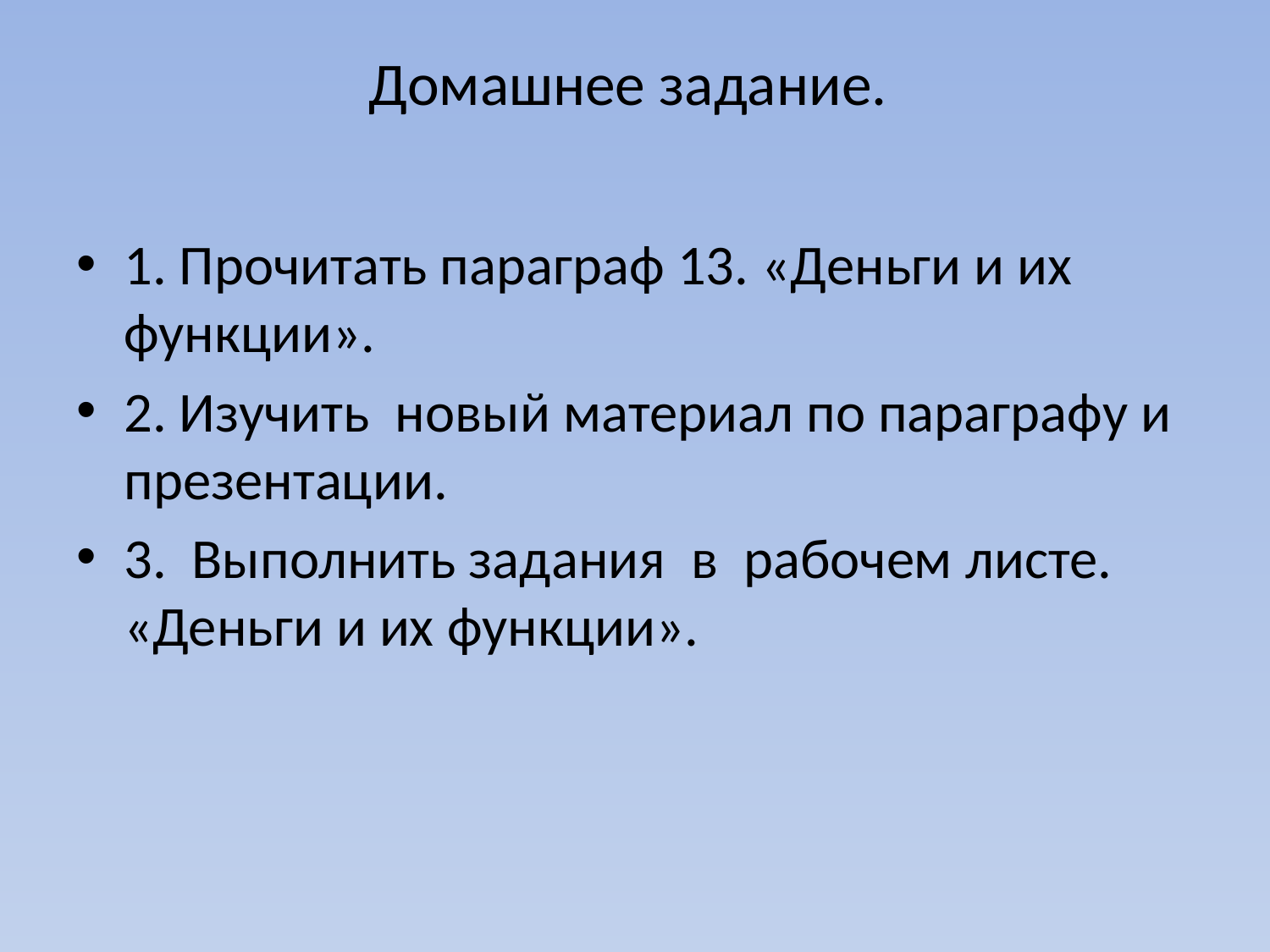

# Домашнее задание.
1. Прочитать параграф 13. «Деньги и их функции».
2. Изучить  новый материал по параграфу и презентации.
3.  Выполнить задания  в  рабочем листе. «Деньги и их функции».